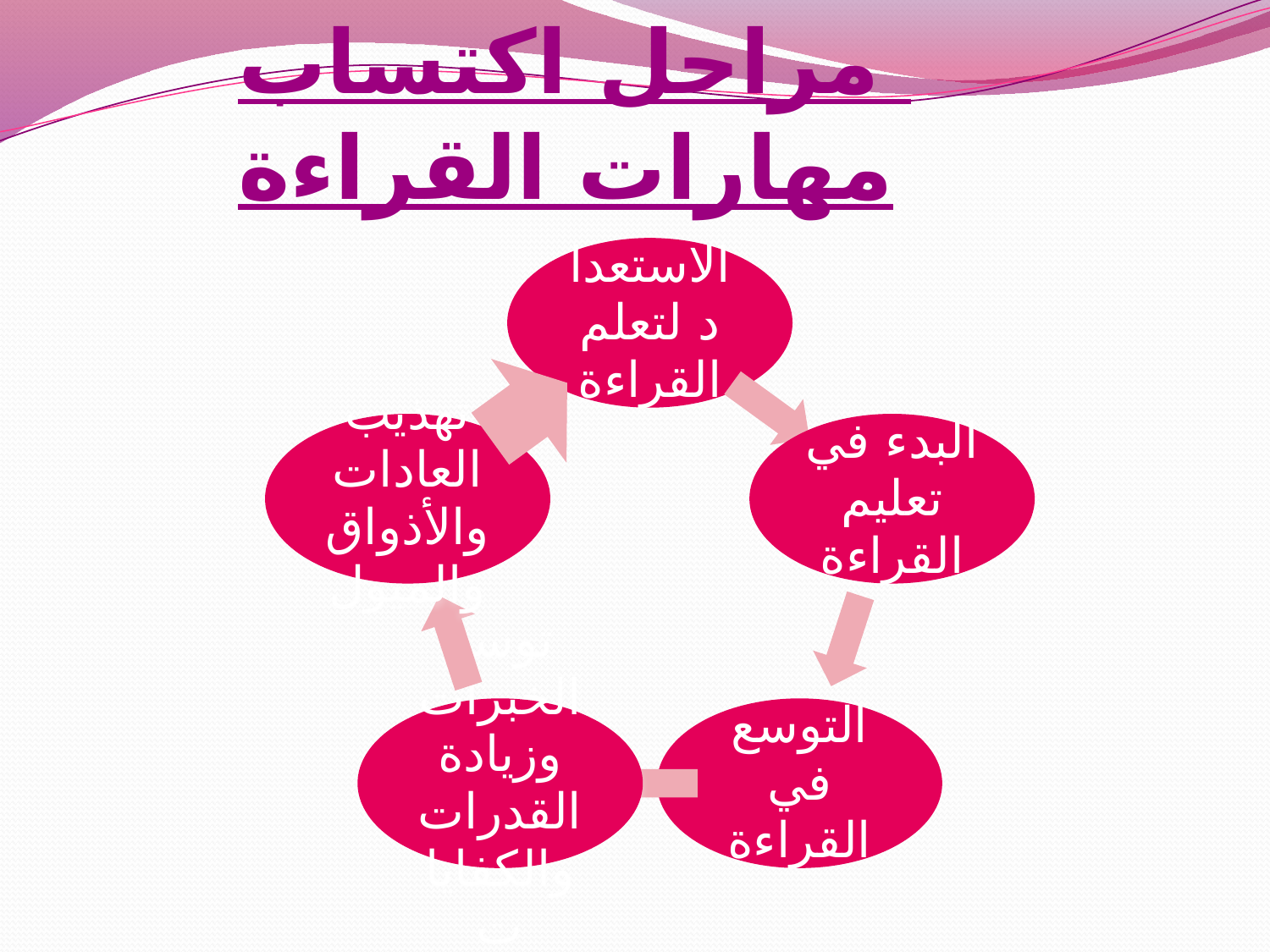

# مراحل اكتساب مهارات القراءة
البدء في تعليم القراءة
التوسع في القراءة
توسع الخبرات وزيادة القدرات والكفايات